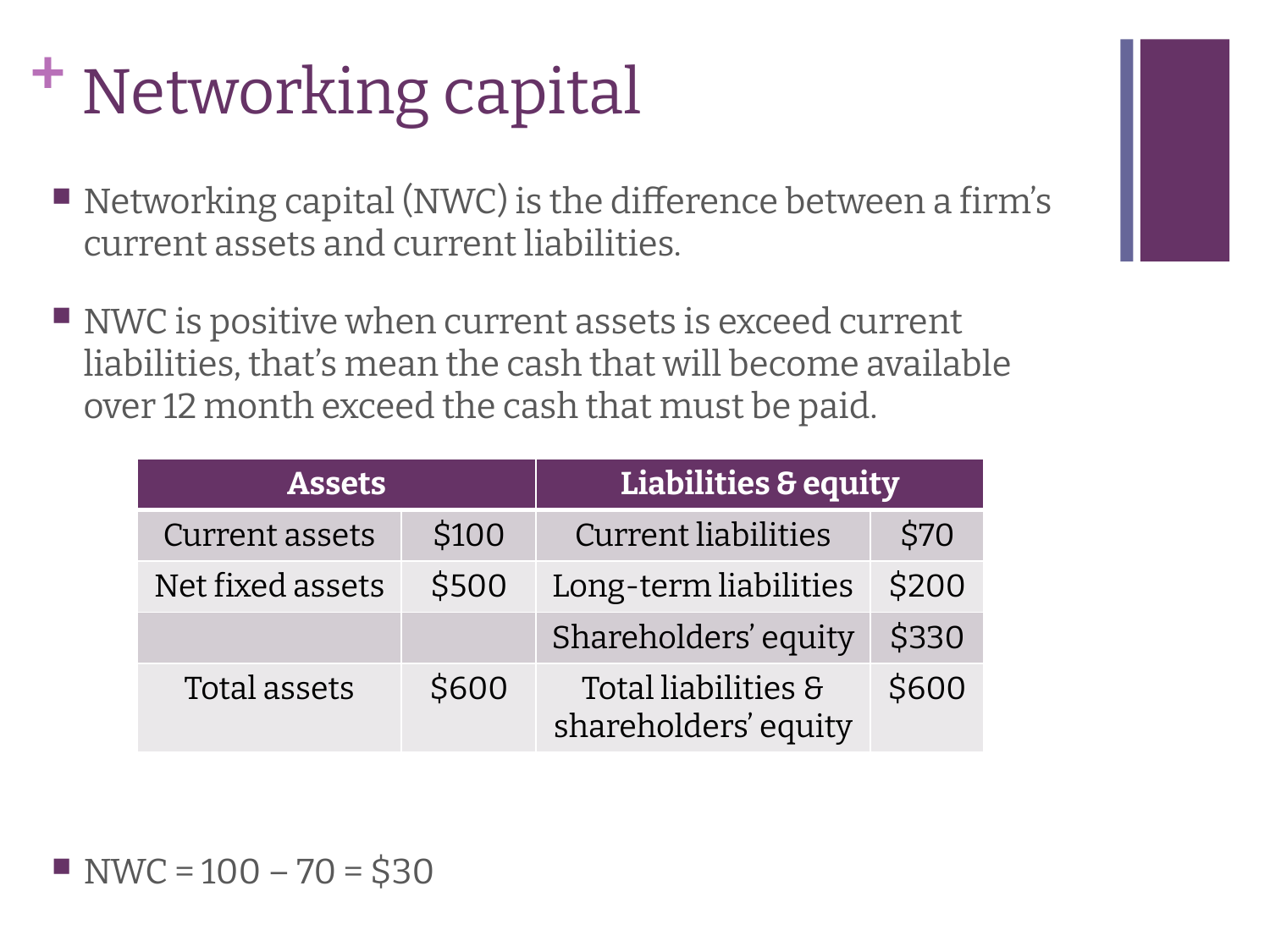

# Networking capital
Networking capital (NWC) is the difference between a firm’s current assets and current liabilities.
NWC is positive when current assets is exceed current liabilities, that’s mean the cash that will become available over 12 month exceed the cash that must be paid.

NWC = 100 – 70 = $30
| Assets |  | Liabilities & equity |  |
| --- | --- | --- | --- |
| Current assets | $100 | Current liabilities | $70 |
| Net fixed assets | $500 | Long-term liabilities | $200 |
|  |  | Shareholders’ equity | $330 |
| Total assets | $600 | Total liabilities & shareholders’ equity | $600 |